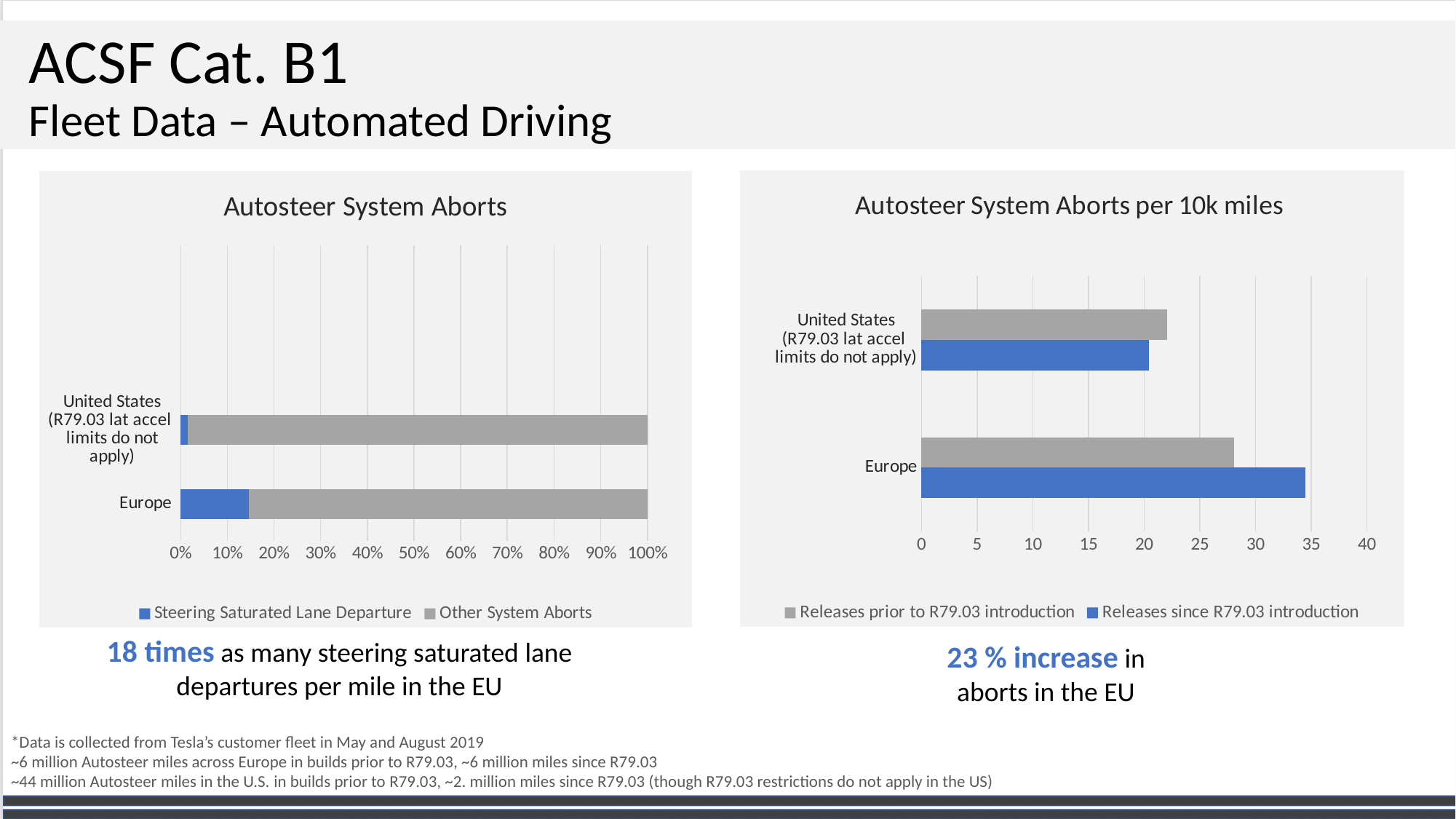

# ACSF Cat. B1 Fleet Data – Automated Driving

### Chart: Autosteer System Aborts

| Category | Steering Saturated Lane Departure | Other System Aborts |
|---|---|---|
| Europe  | 0.1323607 | 0.77376782 |
| United States
(R79.03 lat accel
limits do not apply) | 0.01242684 | 0.79549985 |

### Chart: Autosteer System Aborts per 10k miles

| Category | Releases since R79.03 introduction | Releases prior to R79.03 introduction |
|---|---|---|
| Europe | 34.491 | 28.0813 |
| United States
(R79.03 lat accel
limits do not apply) | 20.4406 | 22.0409 |
18 times as many steering saturated lane departures per mile in the EU
23 % increase in aborts in the EU
*Data is collected from Tesla’s customer fleet in May and August 2019
~6 million Autosteer miles across Europe in builds prior to R79.03, ~6 million miles since R79.03
~44 million Autosteer miles in the U.S. in builds prior to R79.03, ~2. million miles since R79.03 (though R79.03 restrictions do not apply in the US)